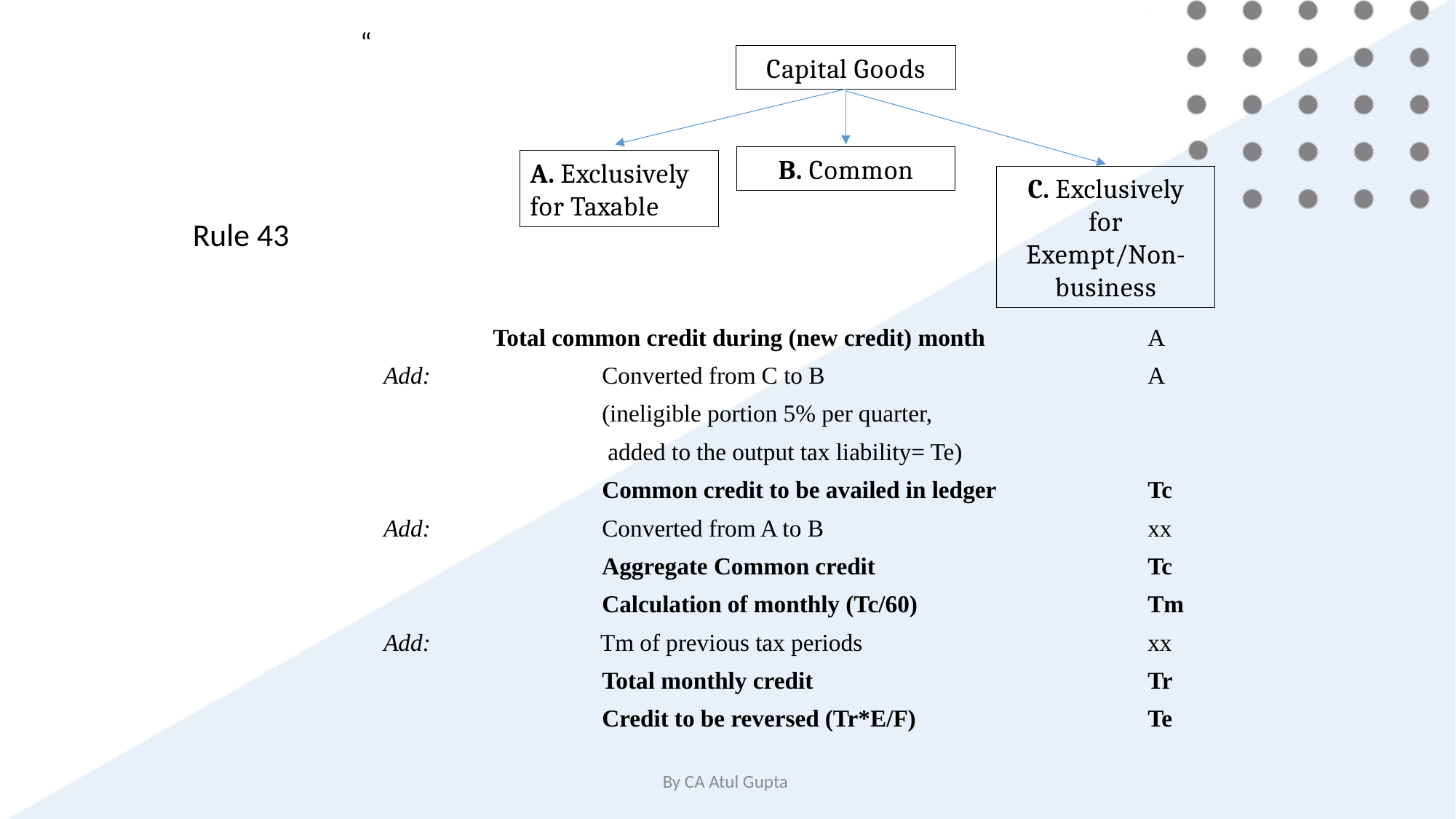

“
Capital Goods

B. Common
A. Exclusively for Taxable
C. Exclusively for Exempt/Non-business
Rule 43

	Total common credit during (new credit) month		A
Add:		Converted from C to B			A
		(ineligible portion 5% per quarter,
		 added to the output tax liability= Te)
		Common credit to be availed in ledger		Tc
Add:		Converted from A to B			xx
		Aggregate Common credit 			Tc
		Calculation of monthly (Tc/60)			Tm
Add: 	                  Tm of previous tax periods			xx
		Total monthly credit 				Tr
		Credit to be reversed (Tr*E/F)			Te
By CA Atul Gupta